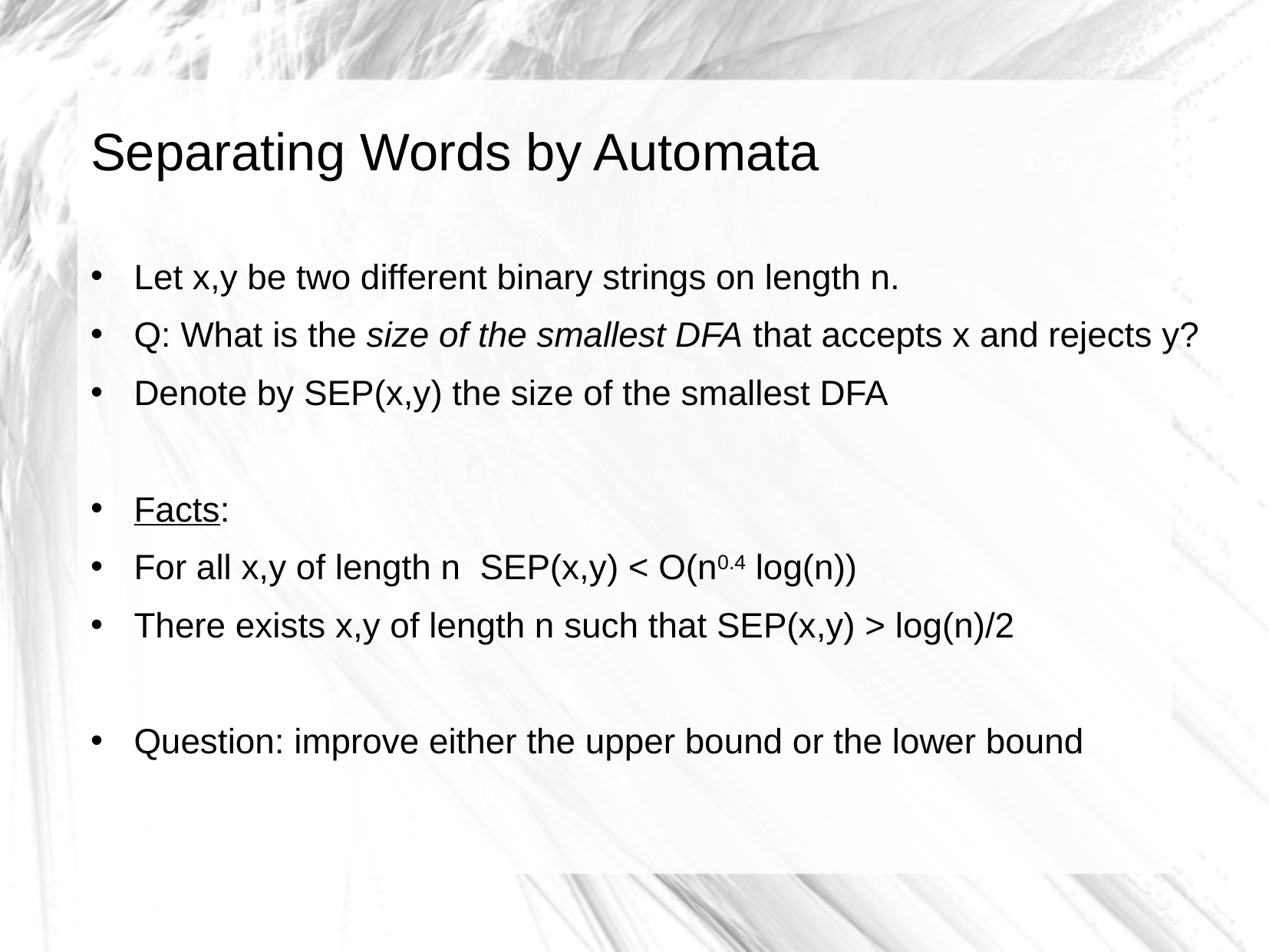

# Separating Words by Automata
0-9
Let x,y be two different binary strings on length n.
Q: What is the size of the smallest DFA that accepts x and rejects y?
Denote by SEP(x,y) the size of the smallest DFA

Facts:
For all x,y of length n  SEP(x,y) < O(n0.4 log(n))
There exists x,y of length n such that SEP(x,y) > log(n)/2

Question: improve either the upper bound or the lower bound